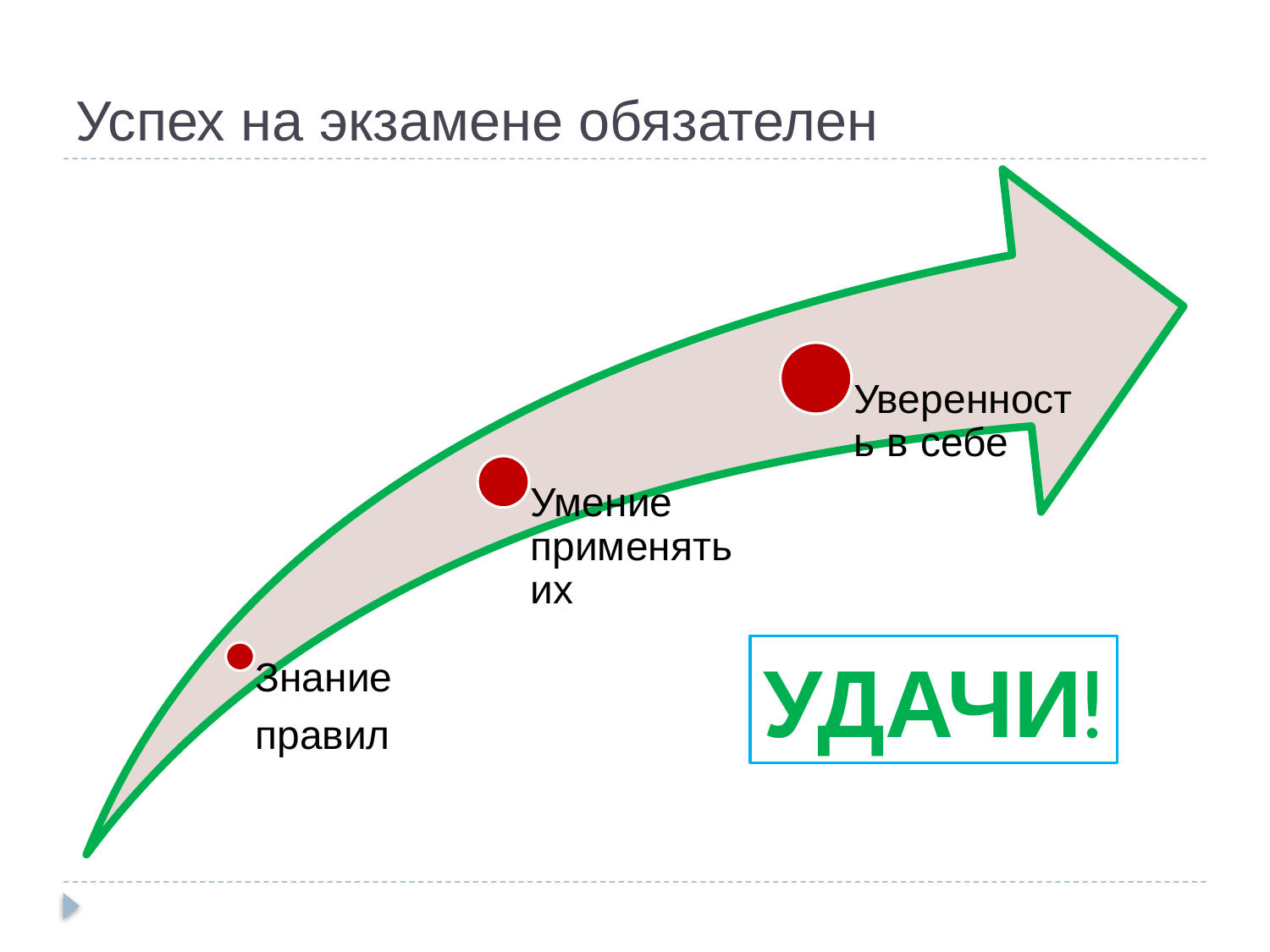

# Успех на экзамене обязателен
Знание
правил
Умение применять их
Уверенность в себе
УДАЧИ!